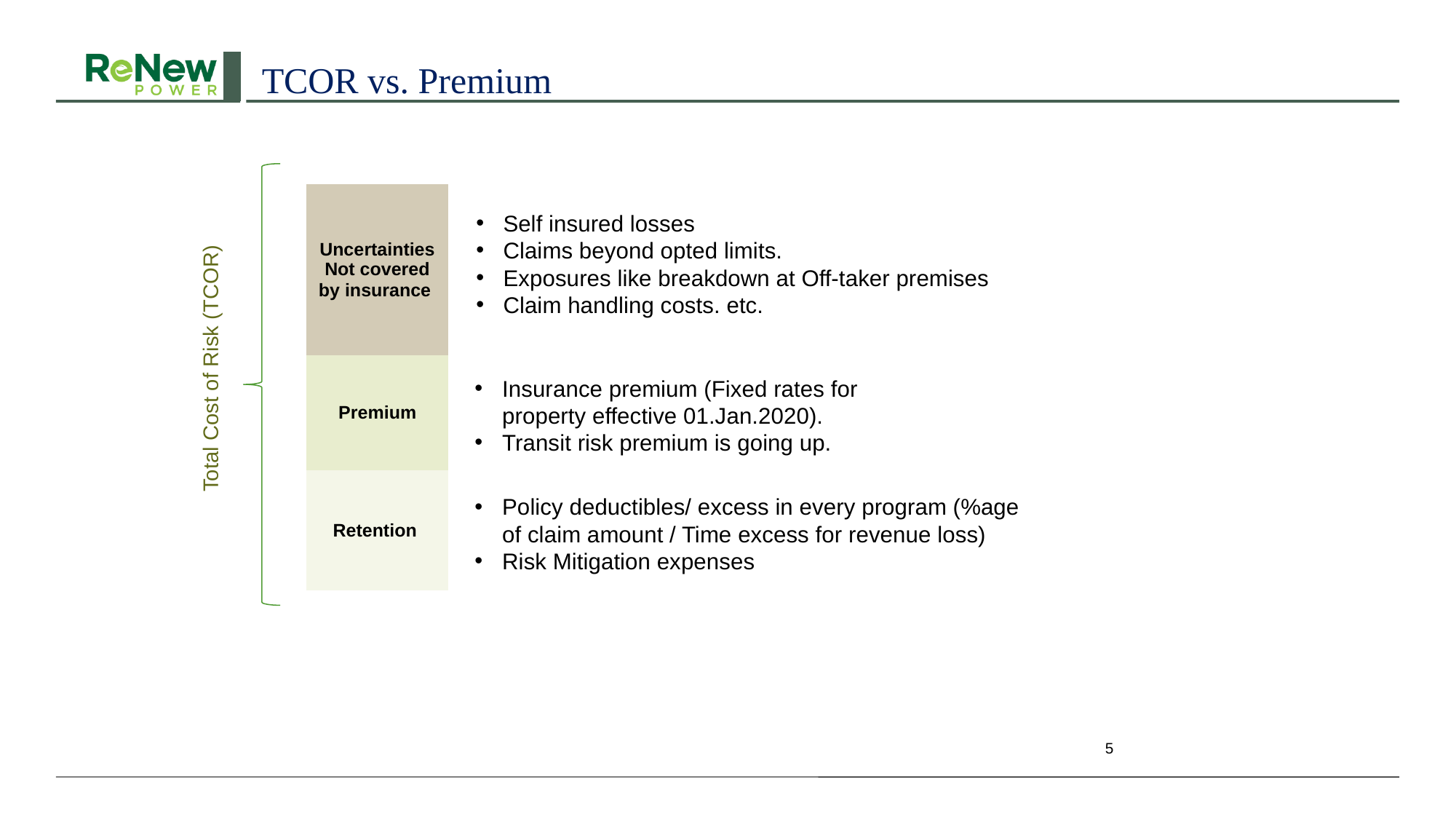

TCOR vs. Premium

| Uncertainties Not covered by insurance |
| --- |
| Premium |
| Retention |
Self insured losses
Claims beyond opted limits.
Exposures like breakdown at Off-taker premises
Claim handling costs. etc.
Total Cost of Risk (TCOR)
Insurance premium (Fixed rates for property effective 01.Jan.2020).
Transit risk premium is going up.
Policy deductibles/ excess in every program (%age of claim amount / Time excess for revenue loss)
Risk Mitigation expenses
5
5